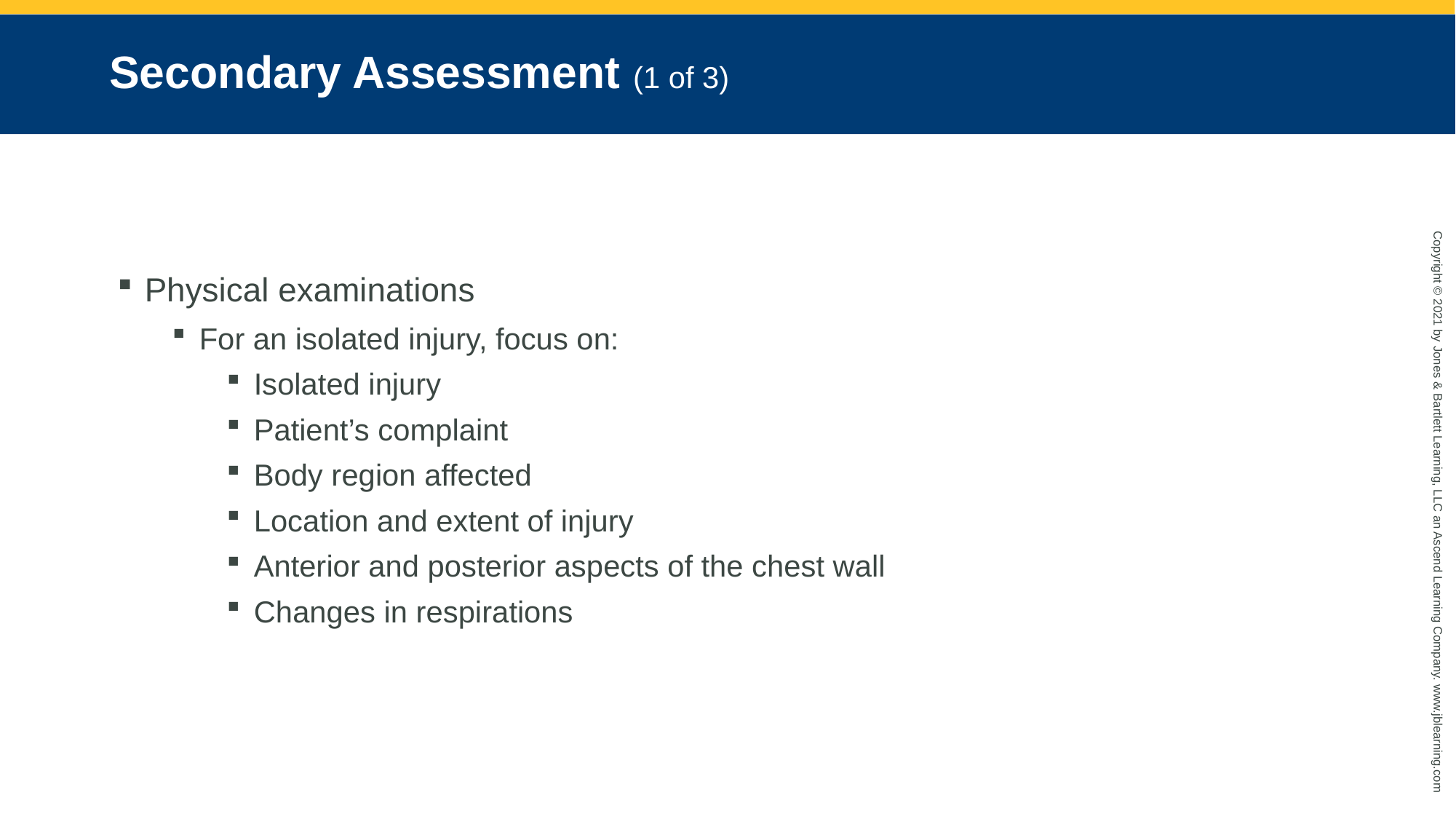

# Secondary Assessment (1 of 3)
Physical examinations
For an isolated injury, focus on:
Isolated injury
Patient’s complaint
Body region affected
Location and extent of injury
Anterior and posterior aspects of the chest wall
Changes in respirations